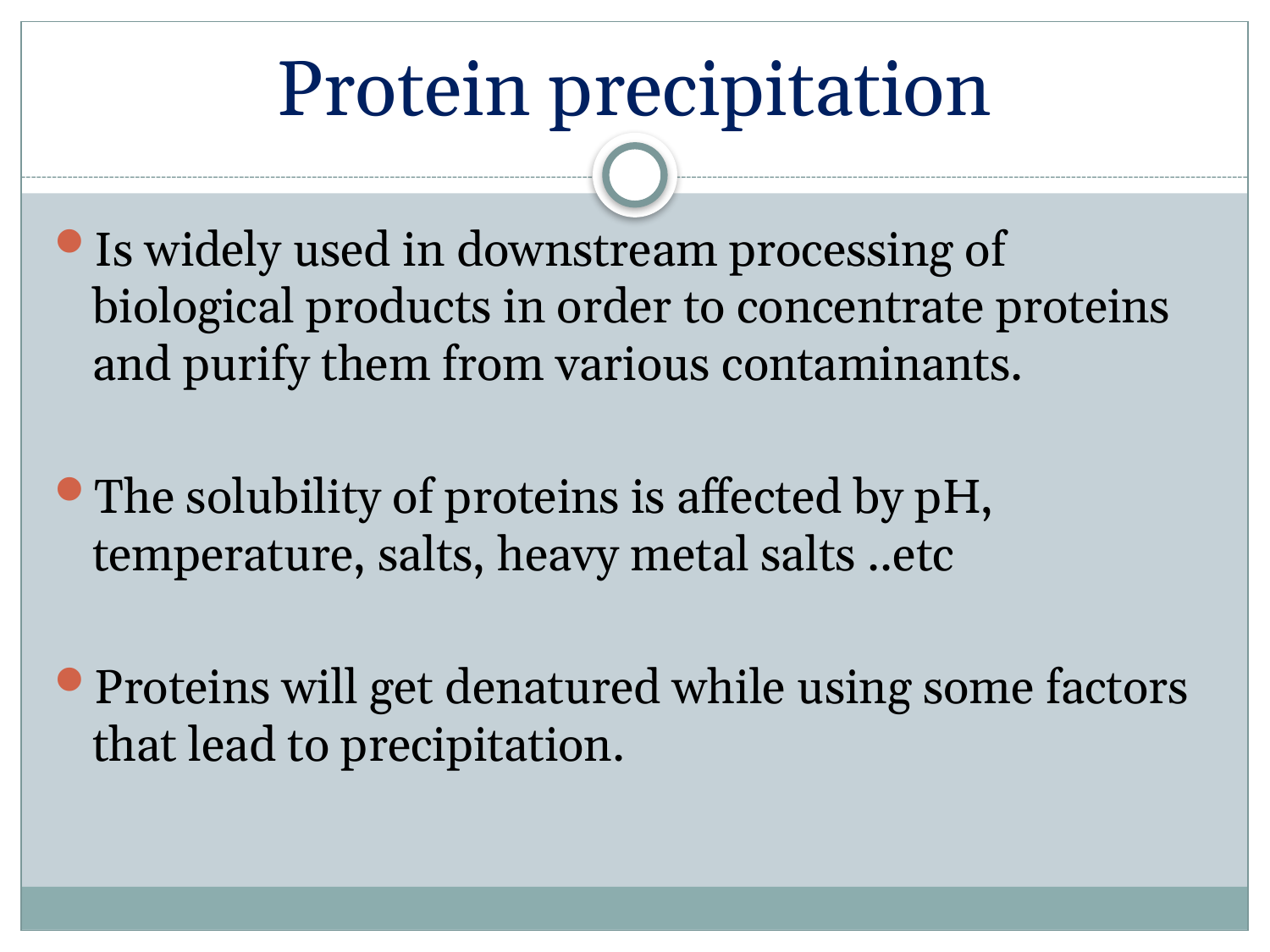

# Protein precipitation
Is widely used in downstream processing of biological products in order to concentrate proteins and purify them from various contaminants.

The solubility of proteins is affected by pH, temperature, salts, heavy metal salts ..etc

Proteins will get denatured while using some factors that lead to precipitation.